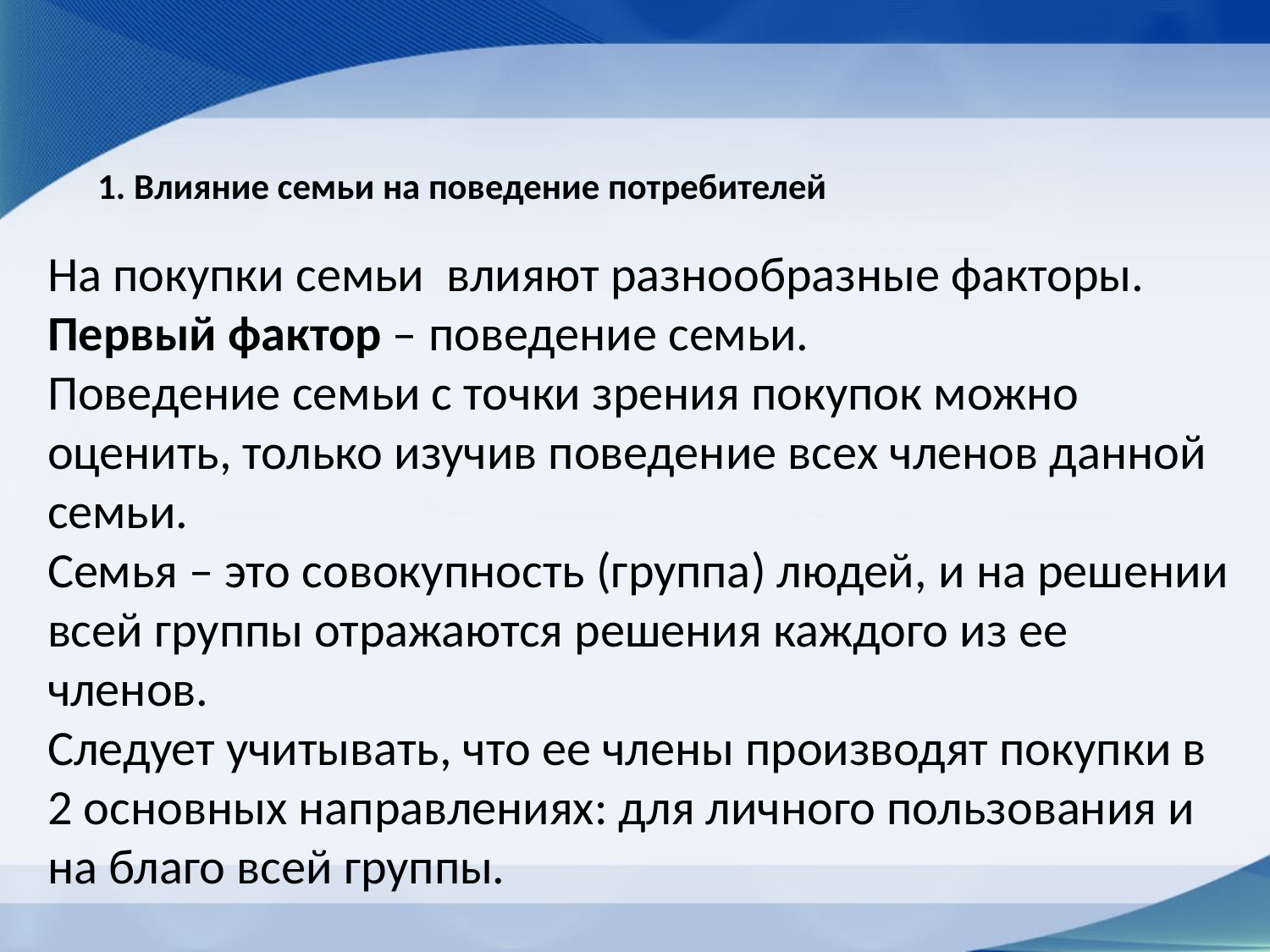

# 1. Влияние семьи на поведение потребителей

На покупки семьи  влияют разнообразные факторы. Первый фактор – поведение семьи.
Поведение семьи с точки зрения покупок можно оценить, только изучив поведение всех членов данной семьи.
Семья – это совокупность (группа) людей, и на решении всей группы отражаются решения каждого из ее членов.
Следует учитывать, что ее члены производят покупки в 2 основных направлениях: для личного пользования и на благо всей группы.